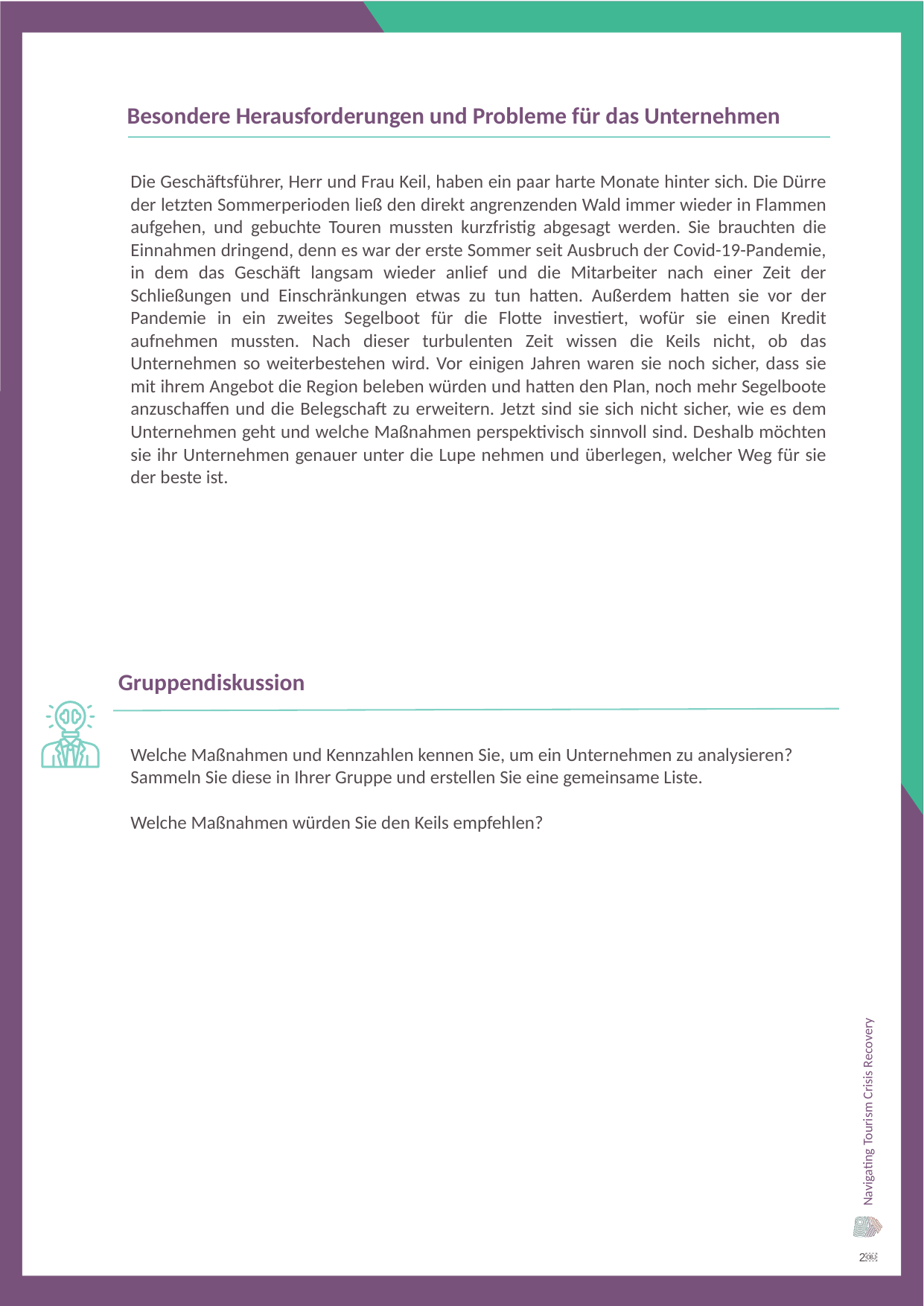

Besondere Herausforderungen und Probleme für das Unternehmen
Die Geschäftsführer, Herr und Frau Keil, haben ein paar harte Monate hinter sich. Die Dürre der letzten Sommerperioden ließ den direkt angrenzenden Wald immer wieder in Flammen aufgehen, und gebuchte Touren mussten kurzfristig abgesagt werden. Sie brauchten die Einnahmen dringend, denn es war der erste Sommer seit Ausbruch der Covid-19-Pandemie, in dem das Geschäft langsam wieder anlief und die Mitarbeiter nach einer Zeit der Schließungen und Einschränkungen etwas zu tun hatten. Außerdem hatten sie vor der Pandemie in ein zweites Segelboot für die Flotte investiert, wofür sie einen Kredit aufnehmen mussten. Nach dieser turbulenten Zeit wissen die Keils nicht, ob das Unternehmen so weiterbestehen wird. Vor einigen Jahren waren sie noch sicher, dass sie mit ihrem Angebot die Region beleben würden und hatten den Plan, noch mehr Segelboote anzuschaffen und die Belegschaft zu erweitern. Jetzt sind sie sich nicht sicher, wie es dem Unternehmen geht und welche Maßnahmen perspektivisch sinnvoll sind. Deshalb möchten sie ihr Unternehmen genauer unter die Lupe nehmen und überlegen, welcher Weg für sie der beste ist.
Gruppendiskussion

Welche Maßnahmen und Kennzahlen kennen Sie, um ein Unternehmen zu analysieren? Sammeln Sie diese in Ihrer Gruppe und erstellen Sie eine gemeinsame Liste.

Welche Maßnahmen würden Sie den Keils empfehlen?